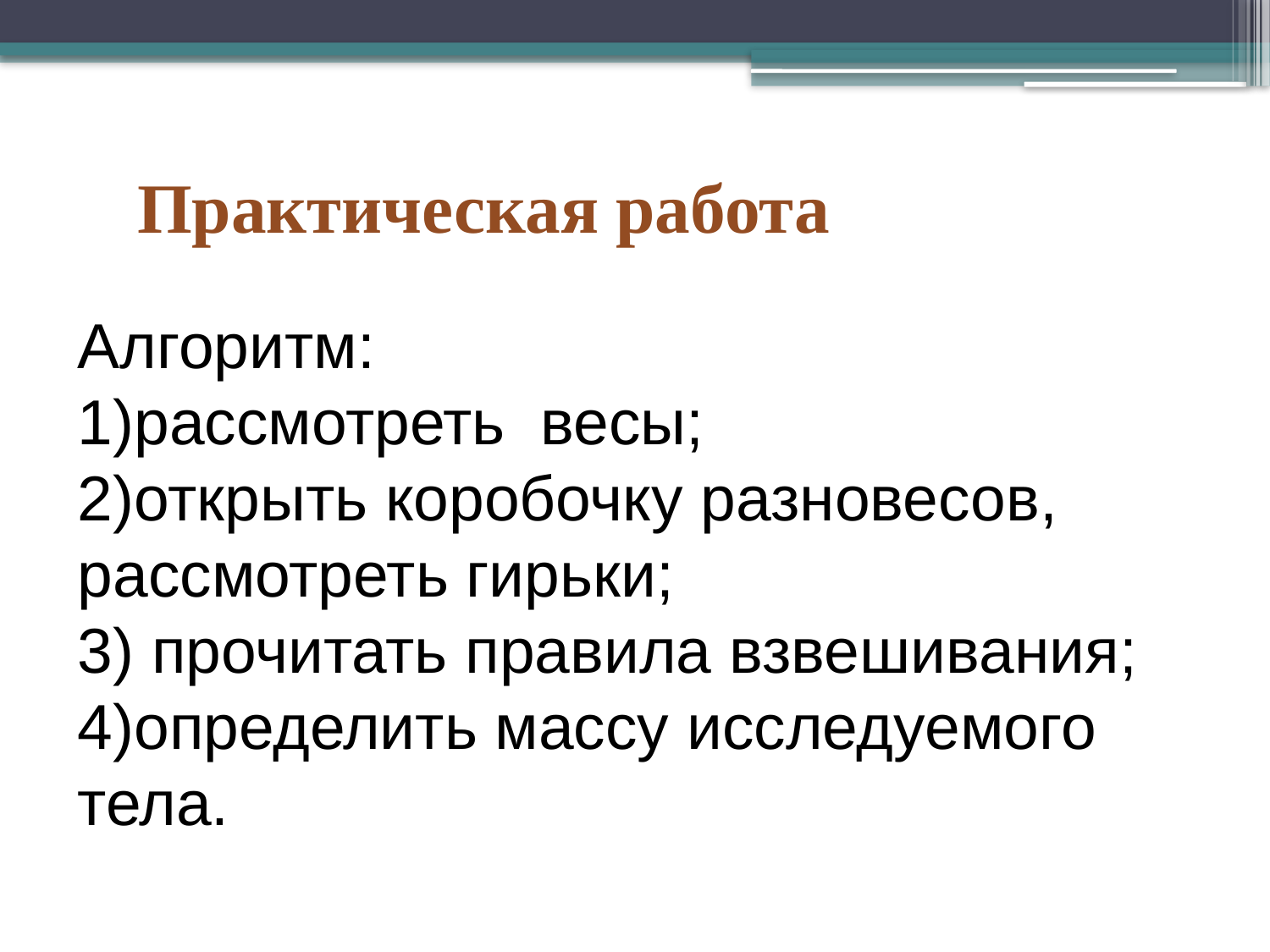

Практическая работа
Алгоритм:
1)рассмотреть  весы;
2)открыть коробочку разновесов,    рассмотреть гирьки;
3) прочитать правила взвешивания;
4)определить массу исследуемого тела.